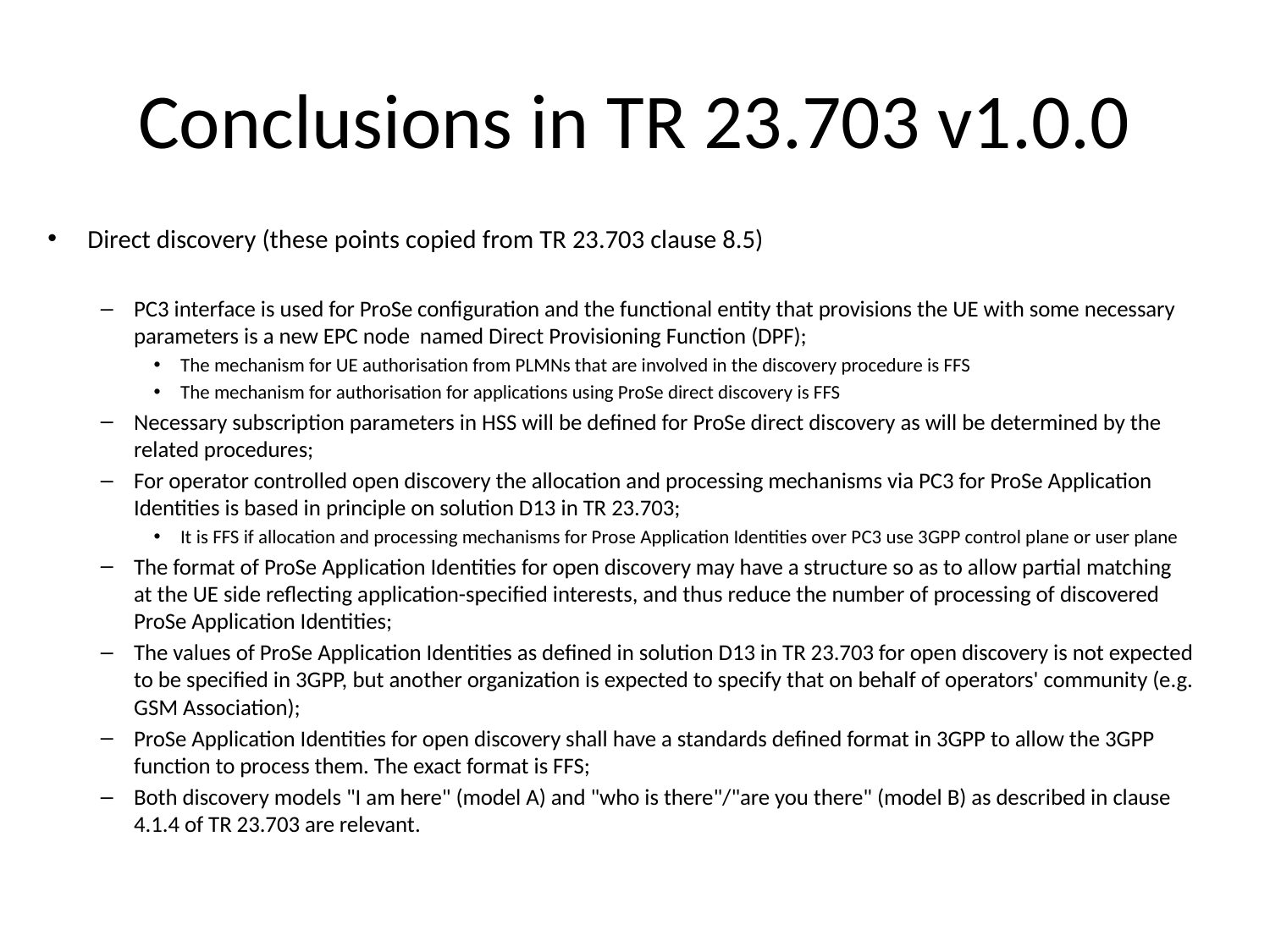

# Conclusions in TR 23.703 v1.0.0
Direct discovery (these points copied from TR 23.703 clause 8.5)

PC3 interface is used for ProSe configuration and the functional entity that provisions the UE with some necessary parameters is a new EPC node  named Direct Provisioning Function (DPF);
The mechanism for UE authorisation from PLMNs that are involved in the discovery procedure is FFS
The mechanism for authorisation for applications using ProSe direct discovery is FFS
Necessary subscription parameters in HSS will be defined for ProSe direct discovery as will be determined by the related procedures;
For operator controlled open discovery the allocation and processing mechanisms via PC3 for ProSe Application Identities is based in principle on solution D13 in TR 23.703;
It is FFS if allocation and processing mechanisms for Prose Application Identities over PC3 use 3GPP control plane or user plane
The format of ProSe Application Identities for open discovery may have a structure so as to allow partial matching at the UE side reflecting application-specified interests, and thus reduce the number of processing of discovered ProSe Application Identities;
The values of ProSe Application Identities as defined in solution D13 in TR 23.703 for open discovery is not expected to be specified in 3GPP, but another organization is expected to specify that on behalf of operators' community (e.g. GSM Association);
ProSe Application Identities for open discovery shall have a standards defined format in 3GPP to allow the 3GPP function to process them. The exact format is FFS;
Both discovery models "I am here" (model A) and "who is there"/"are you there" (model B) as described in clause 4.1.4 of TR 23.703 are relevant.